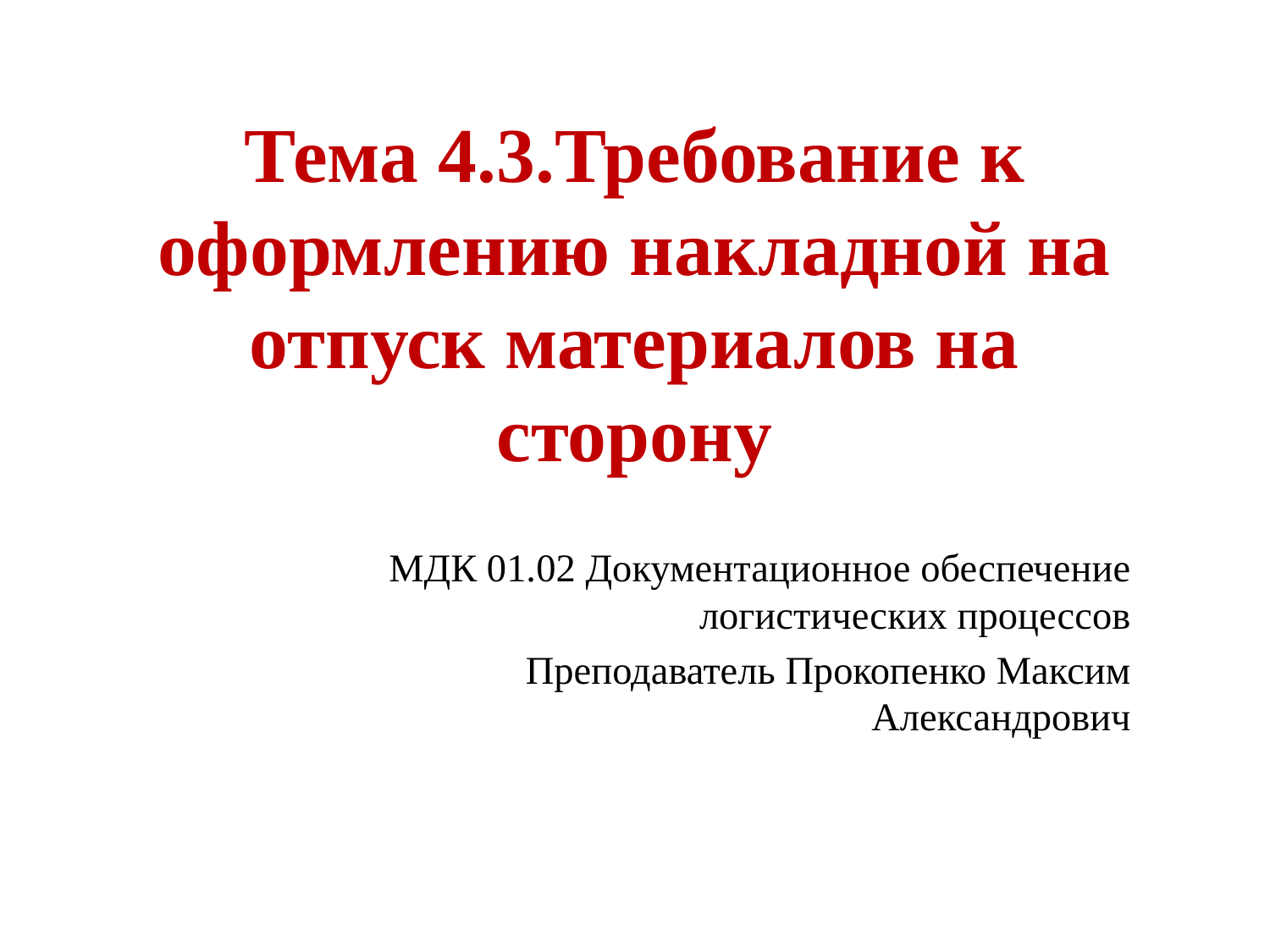

# Тема 4.3.Требование к оформлению накладной на отпуск материалов на сторону
МДК 01.02 Документационное обеспечение логистических процессов
Преподаватель Прокопенко Максим Александрович